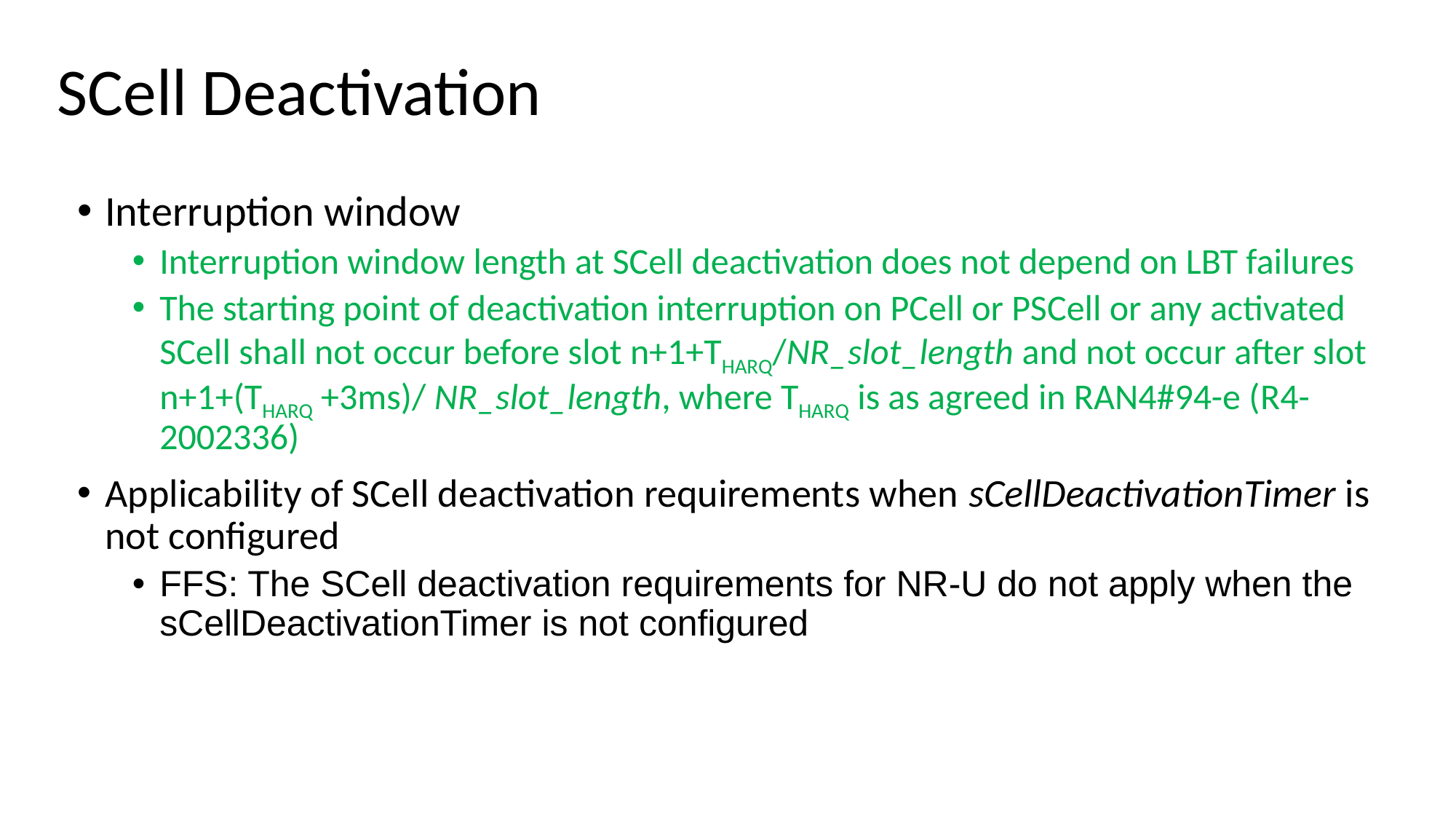

# SCell Deactivation
Interruption window
Interruption window length at SCell deactivation does not depend on LBT failures
The starting point of deactivation interruption on PCell or PSCell or any activated SCell shall not occur before slot n+1+THARQ/NR_slot_length and not occur after slot n+1+(THARQ +3ms)/ NR_slot_length, where THARQ is as agreed in RAN4#94-e (R4-2002336)
Applicability of SCell deactivation requirements when sCellDeactivationTimer is not configured
FFS: The SCell deactivation requirements for NR-U do not apply when the sCellDeactivationTimer is not configured